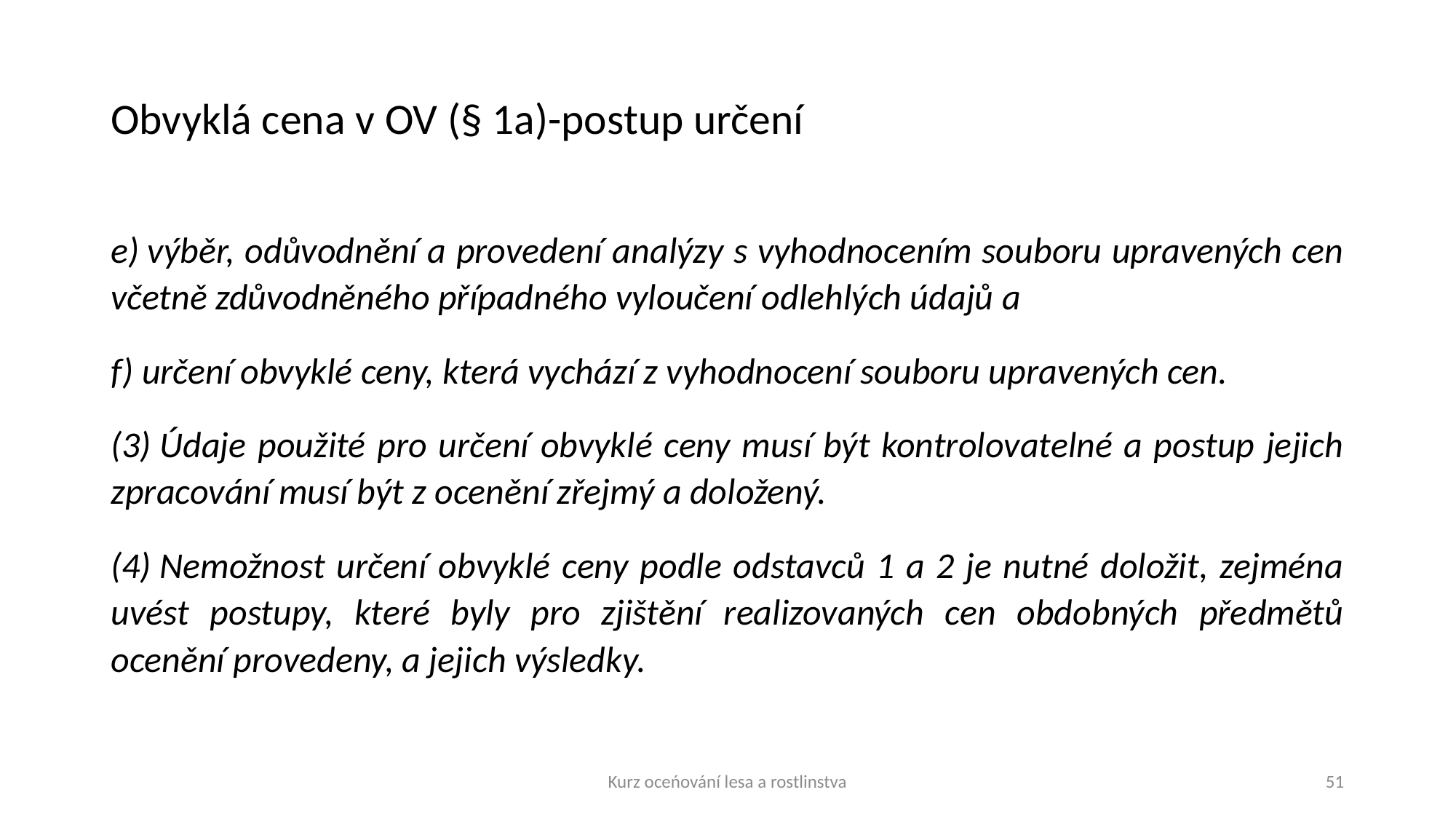

# Obvyklá cena v OV (§ 1a)-postup určení
e) výběr, odůvodnění a provedení analýzy s vyhodnocením souboru upravených cen včetně zdůvodněného případného vyloučení odlehlých údajů a
f) určení obvyklé ceny, která vychází z vyhodnocení souboru upravených cen.
(3) Údaje použité pro určení obvyklé ceny musí být kontrolovatelné a postup jejich zpracování musí být z ocenění zřejmý a doložený.
(4) Nemožnost určení obvyklé ceny podle odstavců 1 a 2 je nutné doložit, zejména uvést postupy, které byly pro zjištění realizovaných cen obdobných předmětů ocenění provedeny, a jejich výsledky.

Kurz oceńování lesa a rostlinstva
51